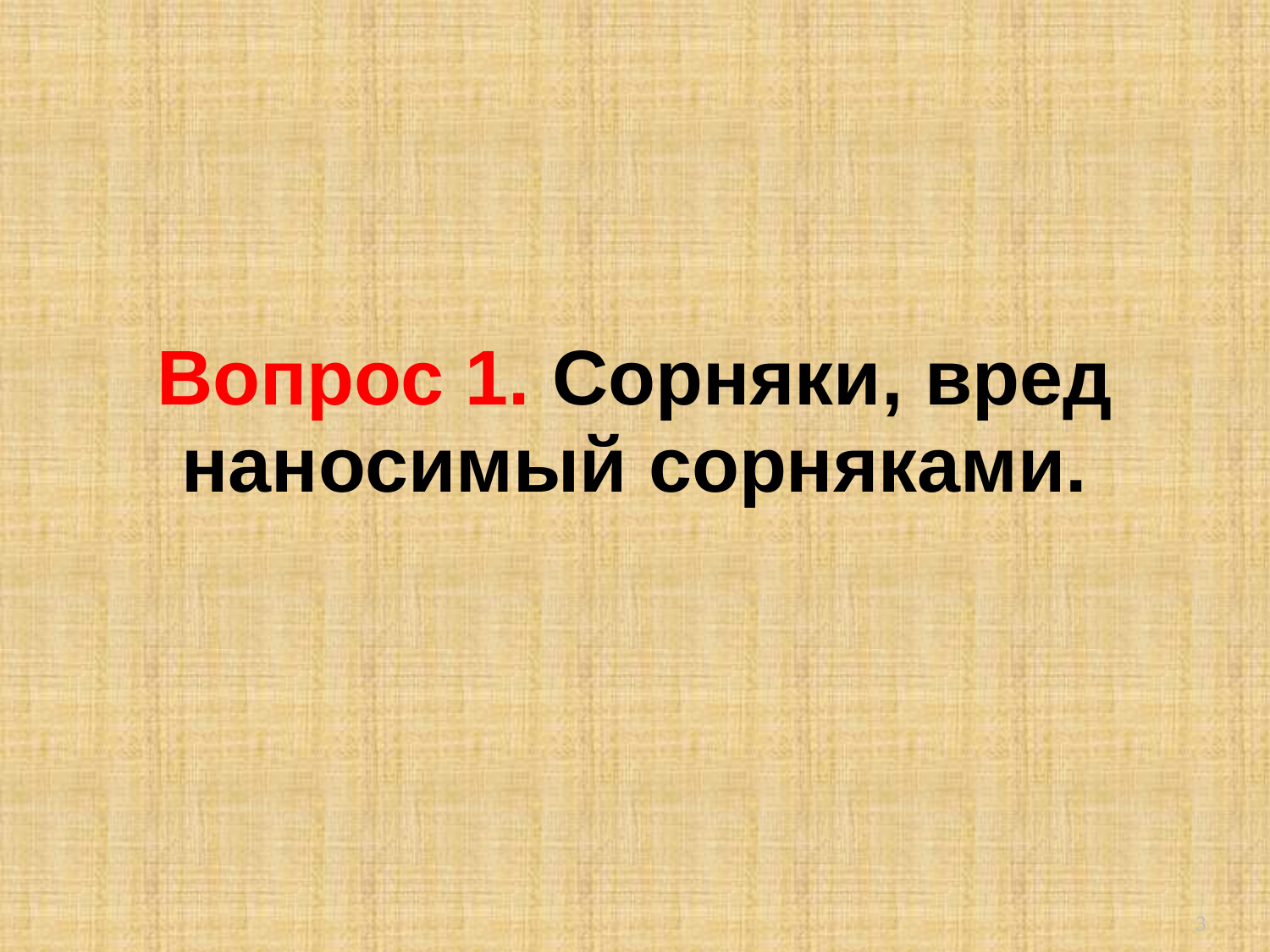

Вопрос 1. Сорняки, вред наносимый сорняками.
3